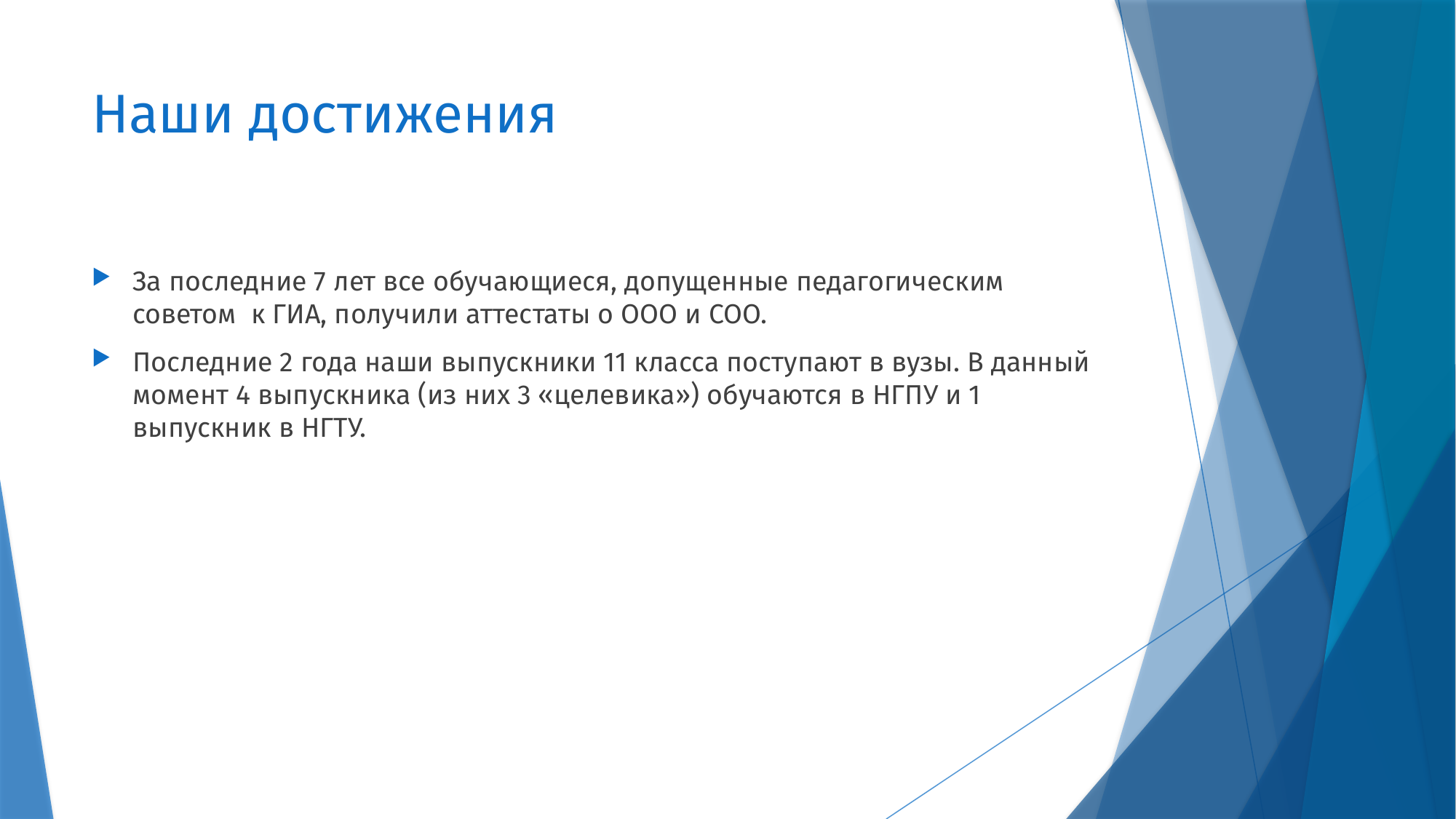

# Наши достижения
За последние 7 лет все обучающиеся, допущенные педагогическим советом  к ГИА, получили аттестаты о ООО и СОО.
Последние 2 года наши выпускники 11 класса поступают в вузы. В данный момент 4 выпускника (из них 3 «целевика») обучаются в НГПУ и 1 выпускник в НГТУ.